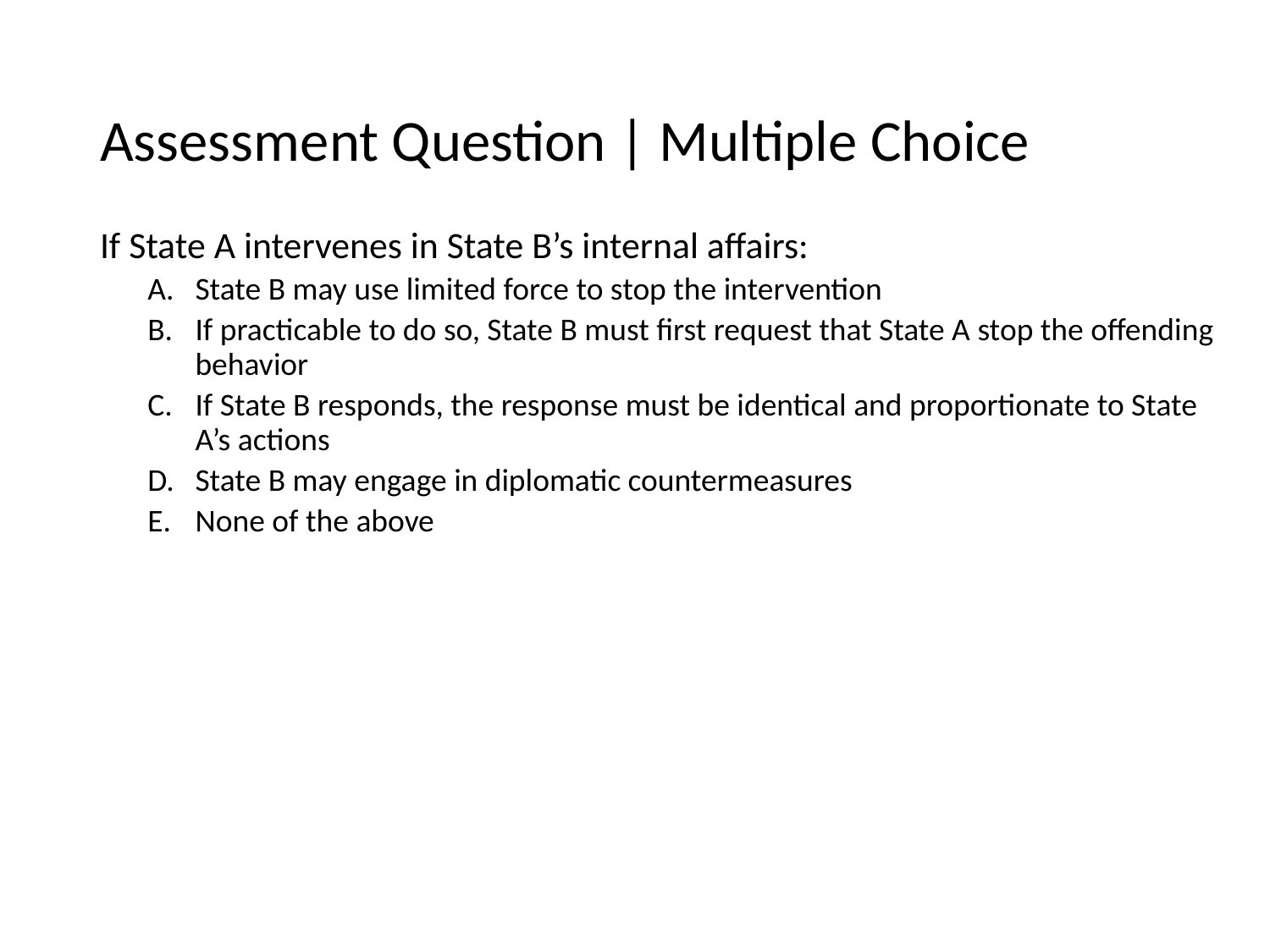

# Assessment Question | Multiple Choice
If State A intervenes in State B’s internal affairs:
State B may use limited force to stop the intervention
If practicable to do so, State B must first request that State A stop the offending behavior
If State B responds, the response must be identical and proportionate to State A’s actions
State B may engage in diplomatic countermeasures
None of the above